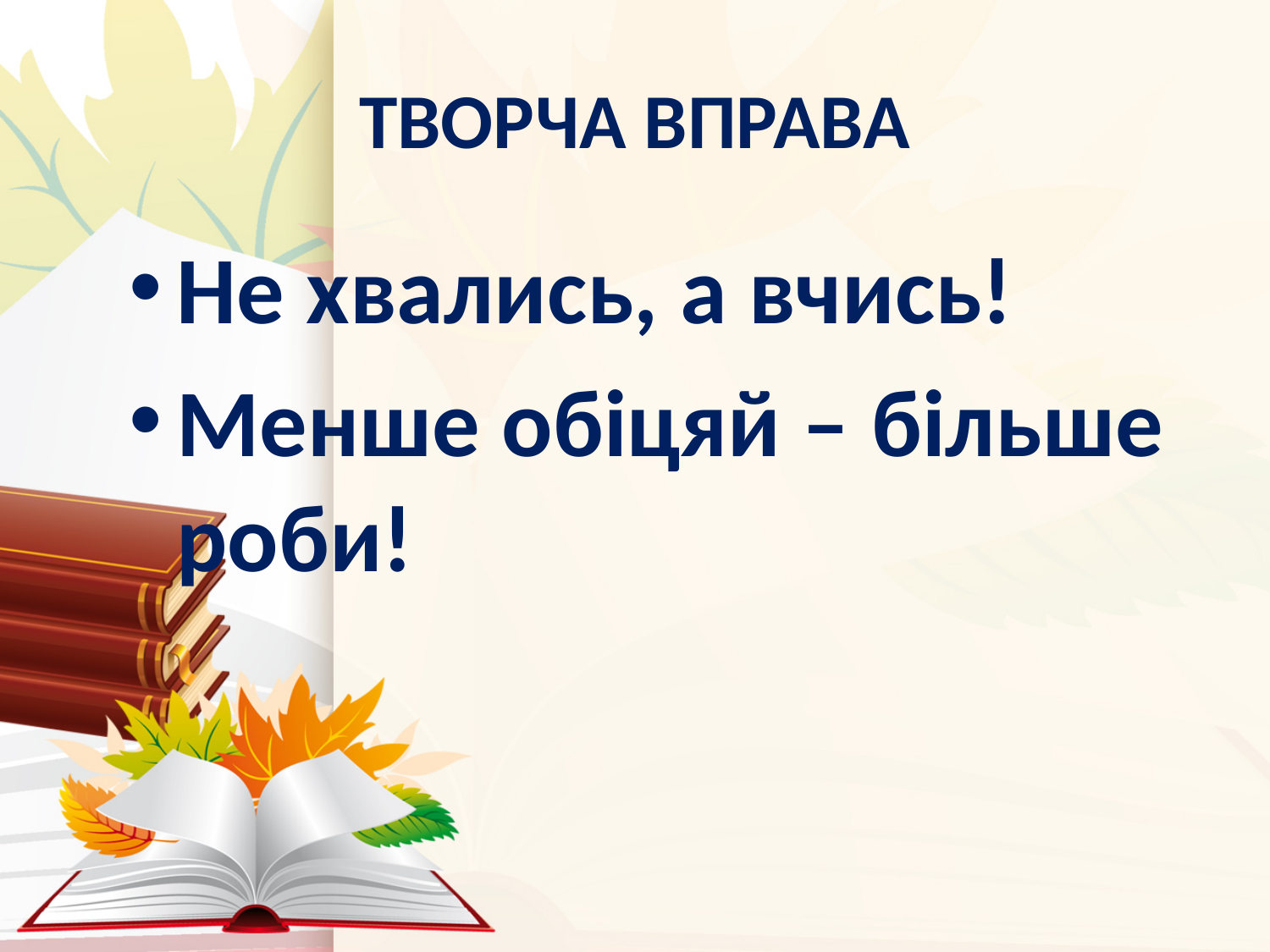

# ТВОРЧА ВПРАВА
Не хвались, а вчись!
Менше обіцяй – більше роби!